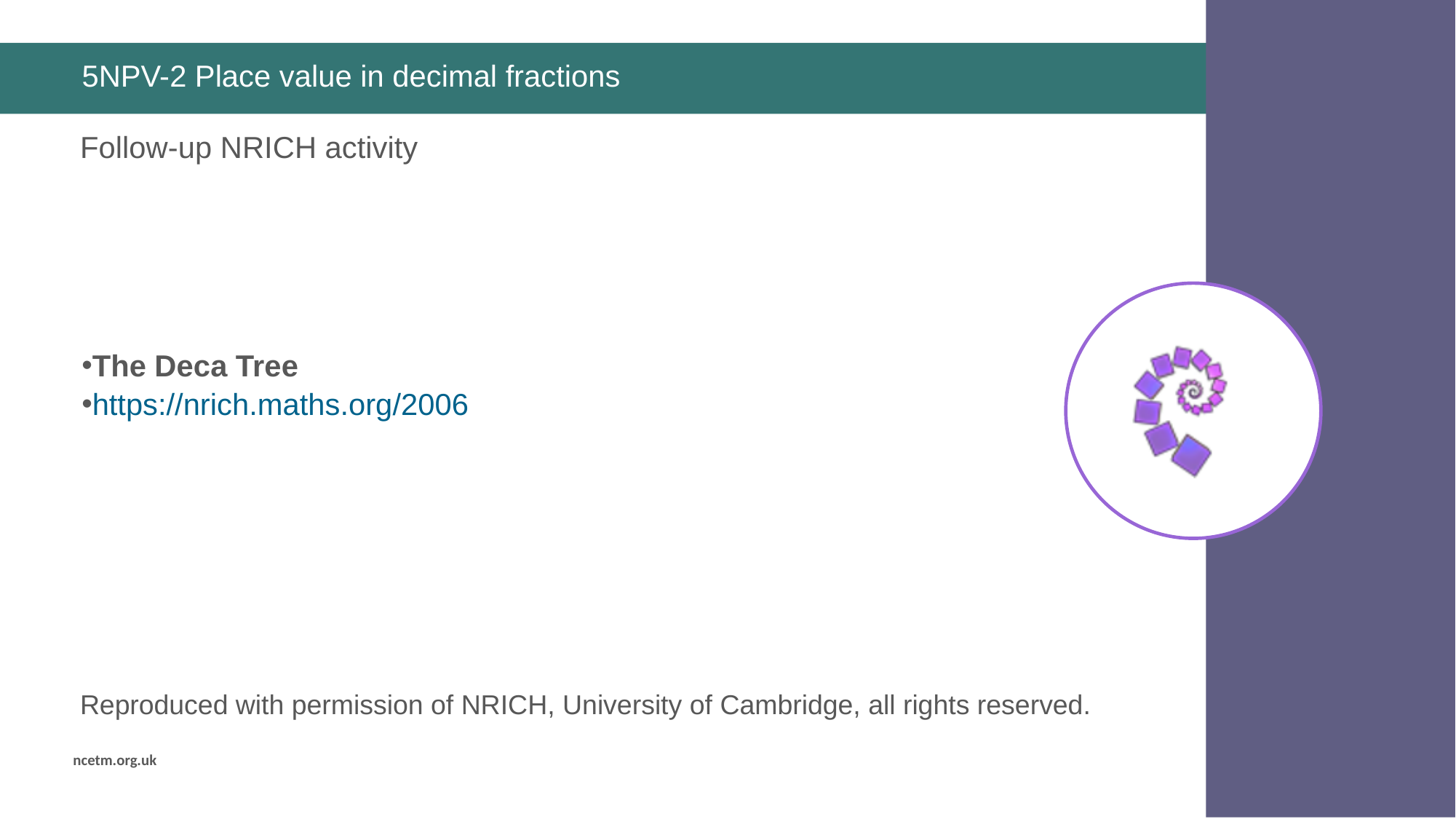

# 5NPV-2 Place value in decimal fractions

The Deca Tree
https://nrich.maths.org/2006